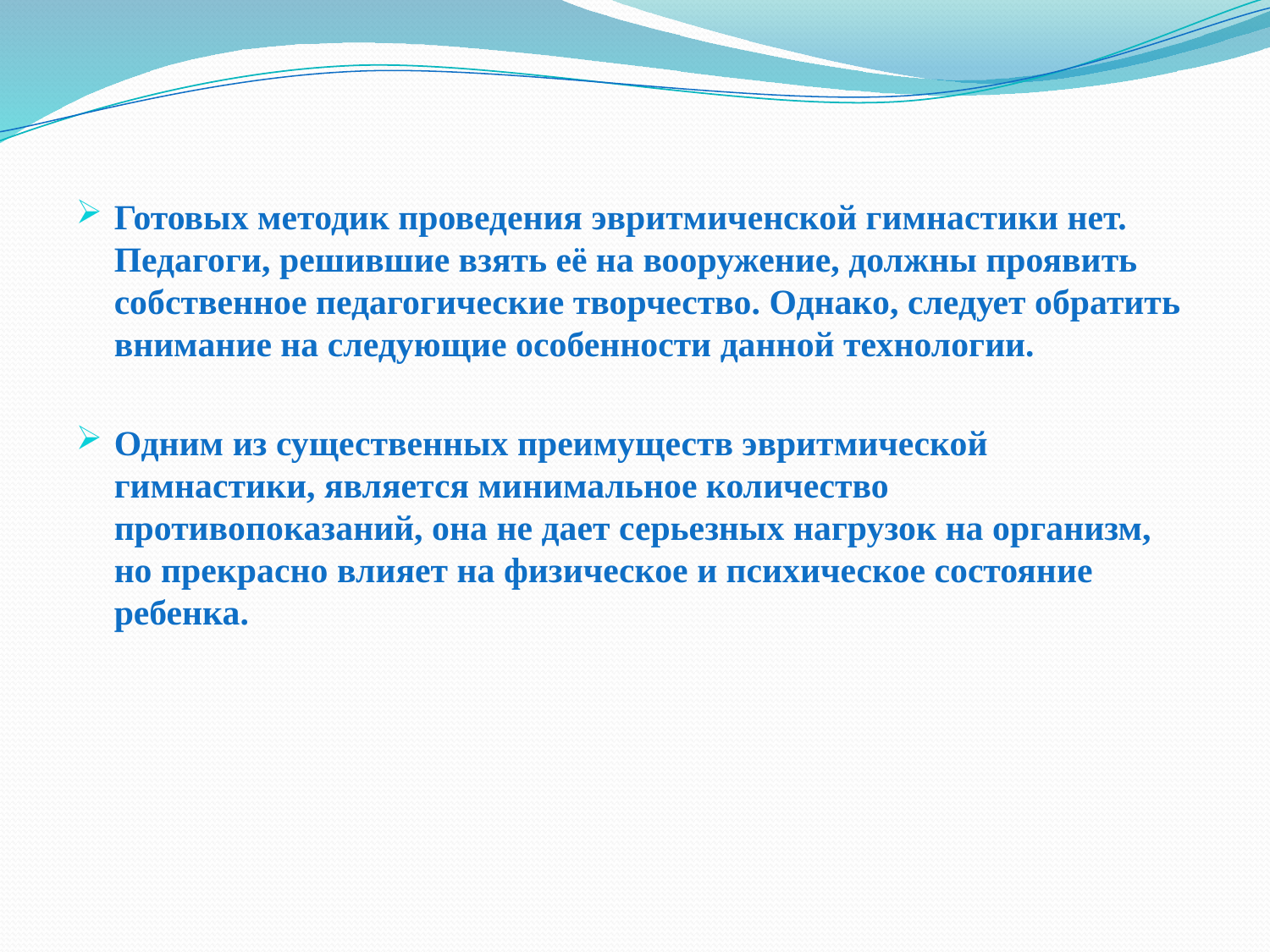

Готовых методик проведения эвритмиченской гимнастики нет. Педагоги, решившие взять её на вооружение, должны проявить собственное педагогические творчество. Однако, следует обратить внимание на следующие особенности данной технологии.

Одним из существенных преимуществ эвритмической гимнастики, является минимальное количество противопоказаний, она не дает серьезных нагрузок на организм, но прекрасно влияет на физическое и психическое состояние ребенка.